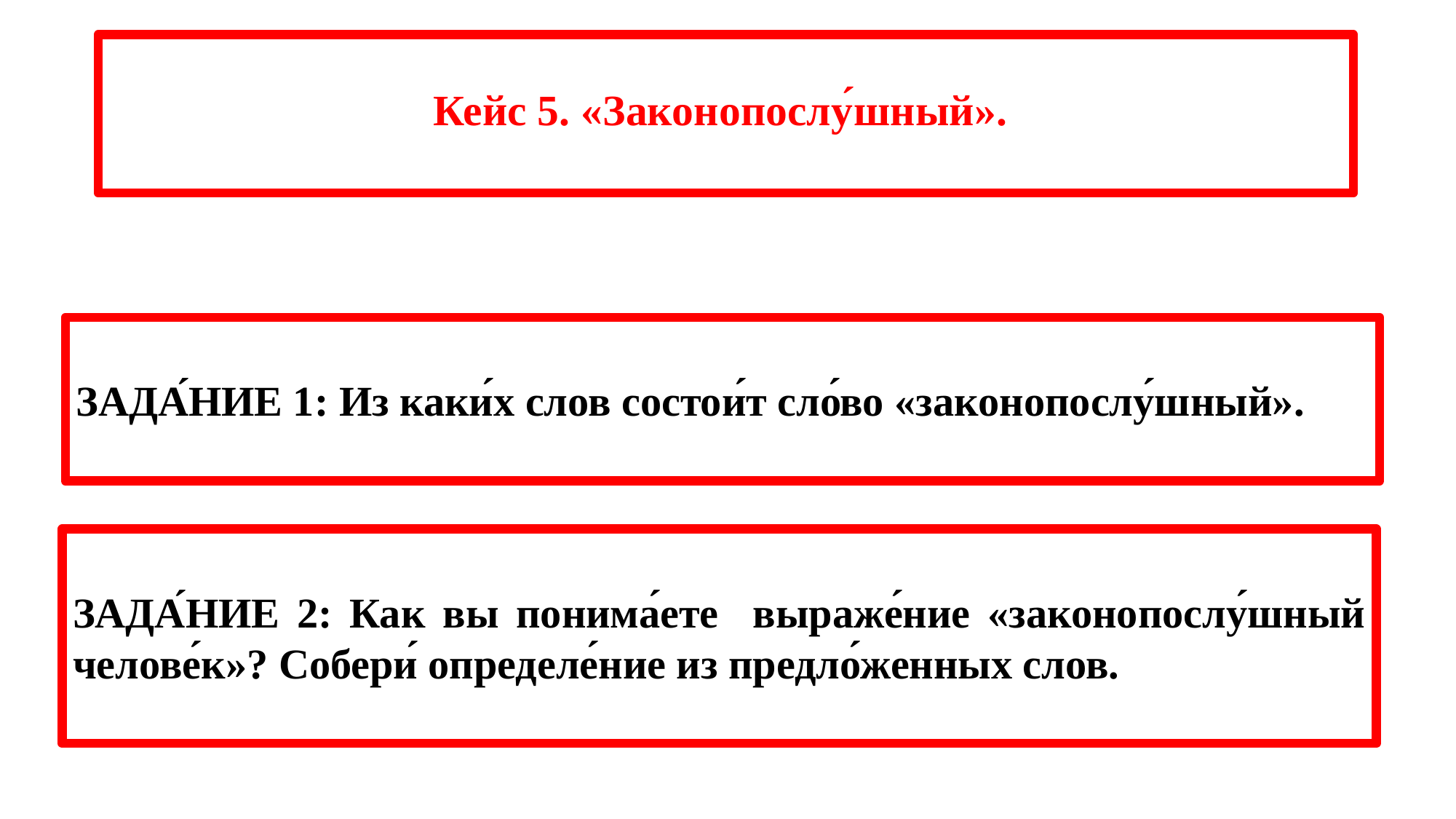

# Кейс 5. «Законопослу́шный».

ЗАДА́НИЕ 1: Из каки́х слов состои́т сло́во «законопослу́шный».

ЗАДА́НИЕ 2: Как вы понима́ете  выраже́ние «законопослу́шный челове́к»? Собери́ определе́ние из предло́женных слов.